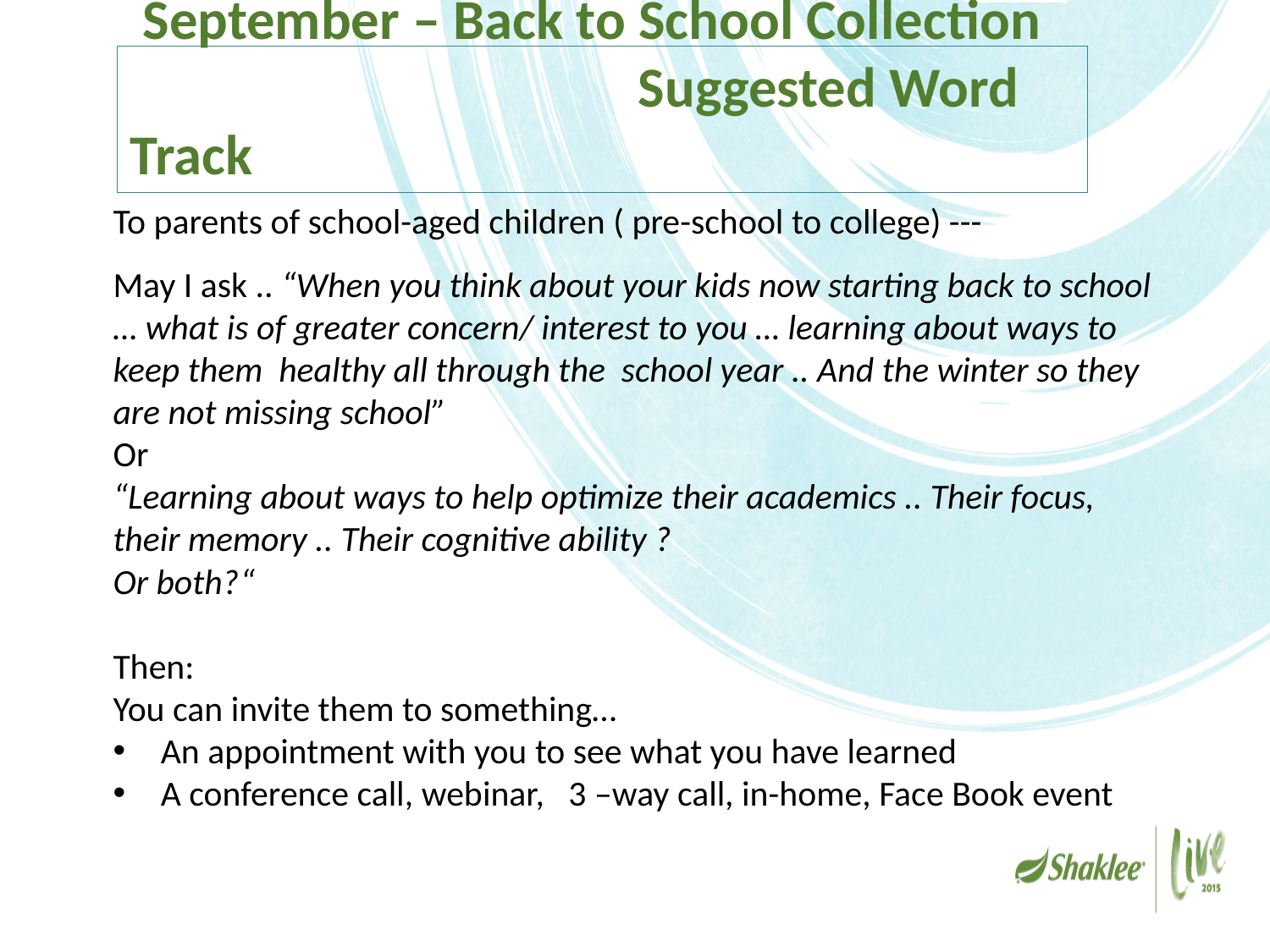

# September – Back to School Collection Suggested Word Track
To parents of school-aged children ( pre-school to college) ---

May I ask .. “When you think about your kids now starting back to school … what is of greater concern/ interest to you … learning about ways to keep them  healthy all through the  school year .. And the winter so they are not missing school”
Or
“Learning about ways to help optimize their academics .. Their focus, their memory .. Their cognitive ability ?
Or both?	“
Then:
You can invite them to something…
An appointment with you to see what you have learned
A conference call, webinar,   3 –way call, in-home, Face Book event